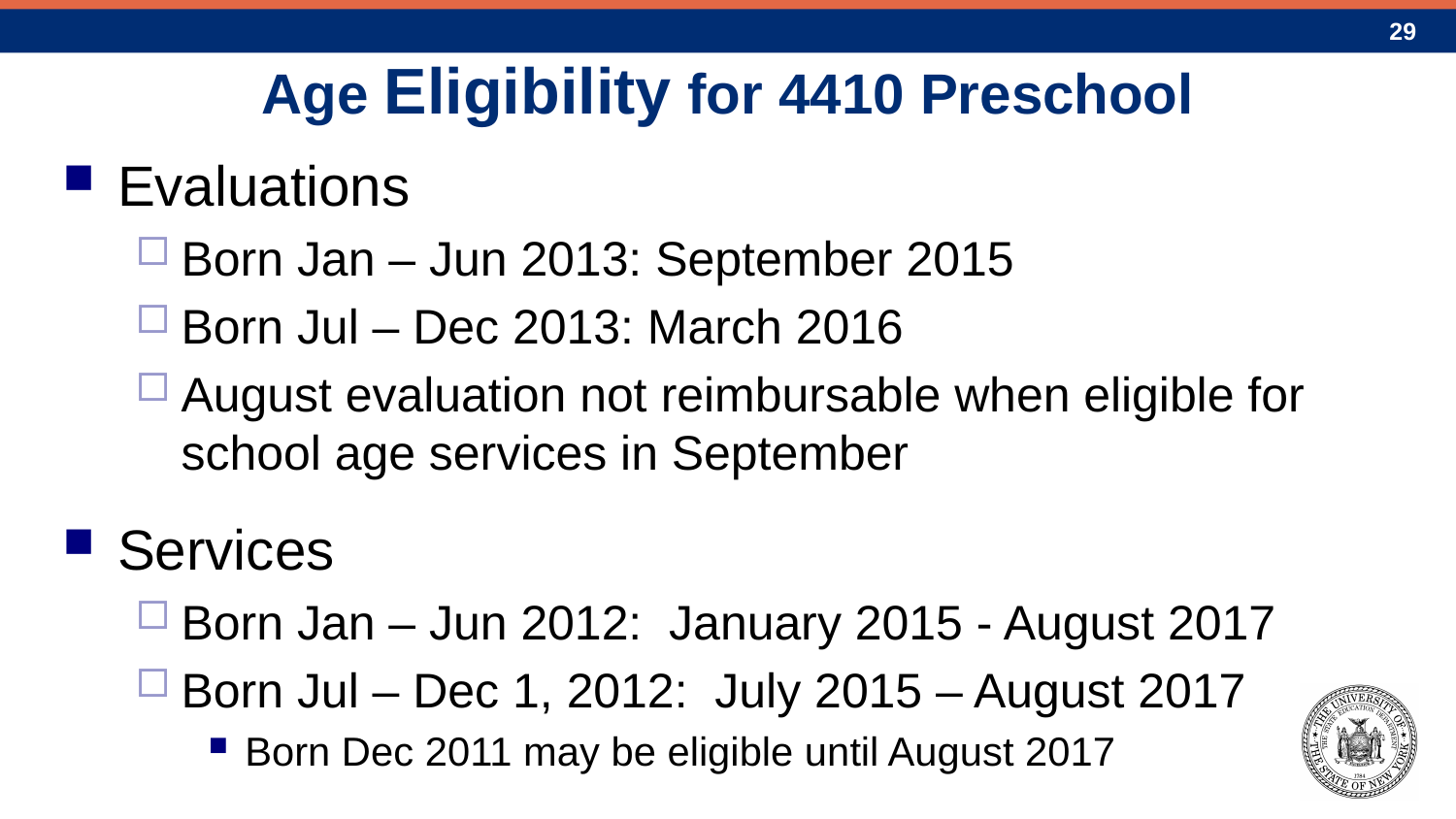

# Age Eligibility for 4410 Preschool
Evaluations
Born Jan – Jun 2013: September 2015
Born Jul – Dec 2013: March 2016
August evaluation not reimbursable when eligible for school age services in September

Services
Born Jan – Jun 2012:  January 2015 - August 2017
Born Jul – Dec 1, 2012:  July 2015 – August 2017
Born Dec 2011 may be eligible until August 2017